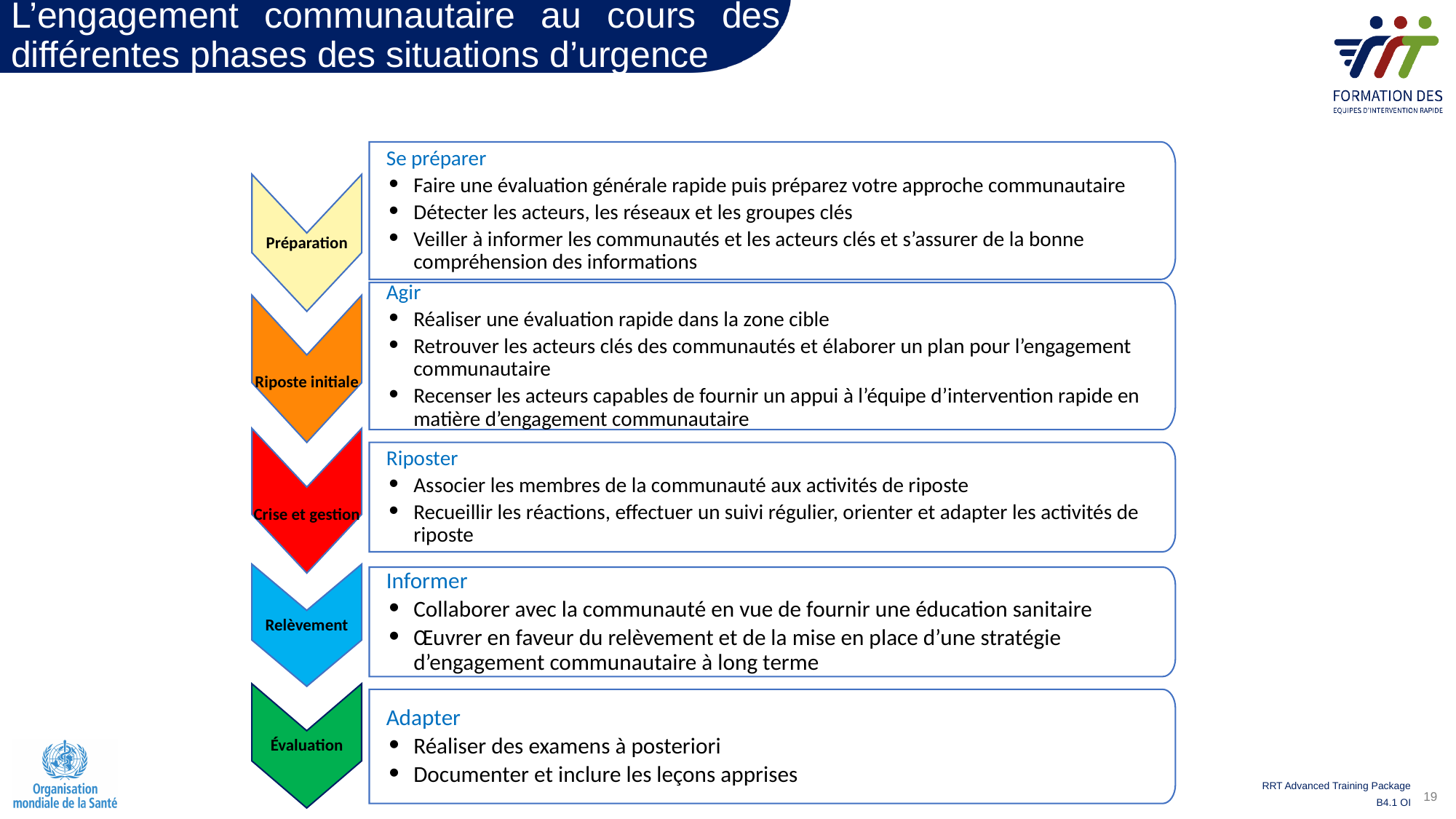

L’engagement communautaire au cours des différentes phases des situations d’urgence
Se préparer
Faire une évaluation générale rapide puis préparez votre approche communautaire
Détecter les acteurs, les réseaux et les groupes clés
Veiller à informer les communautés et les acteurs clés et s’assurer de la bonne compréhension des informations
Préparation
Agir
Réaliser une évaluation rapide dans la zone cible
Retrouver les acteurs clés des communautés et élaborer un plan pour l’engagement communautaire
Recenser les acteurs capables de fournir un appui à l’équipe d’intervention rapide en matière d’engagement communautaire

Riposte initiale

Crise et gestion
Riposter
Associer les membres de la communauté aux activités de riposte
Recueillir les réactions, effectuer un suivi régulier, orienter et adapter les activités de riposte
Relèvement
Informer
Collaborer avec la communauté en vue de fournir une éducation sanitaire
Œuvrer en faveur du relèvement et de la mise en place d’une stratégie d’engagement communautaire à long terme
Évaluation
Adapter
Réaliser des examens à posteriori
Documenter et inclure les leçons apprises